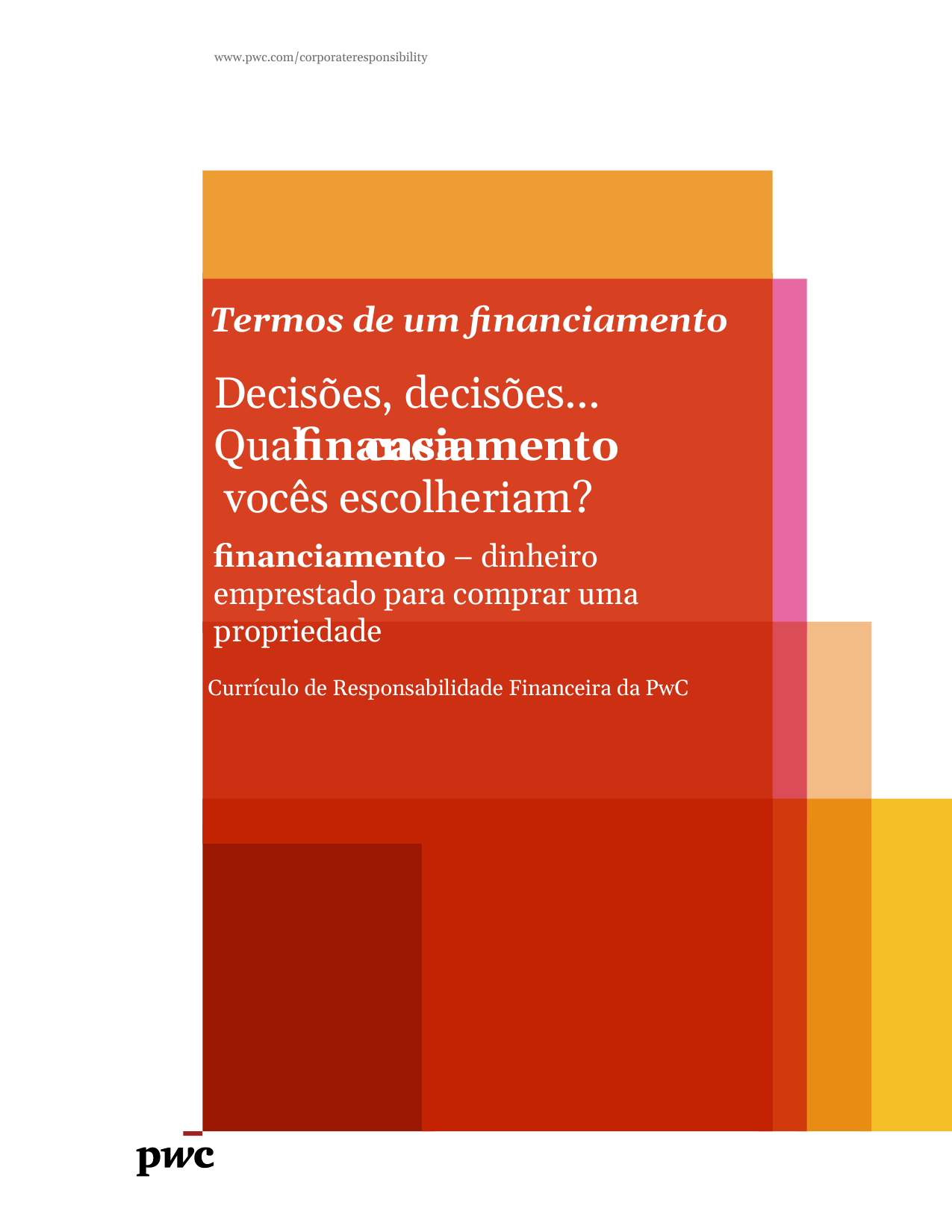

www.pwc.com/corporateresponsibility
# Termos de um financiamento
Decisões, decisões...
Qual
 vocês escolheriam?
casa
financiamento
financiamento – dinheiro emprestado para comprar uma propriedade
Currículo de Responsabilidade Financeira da PwC